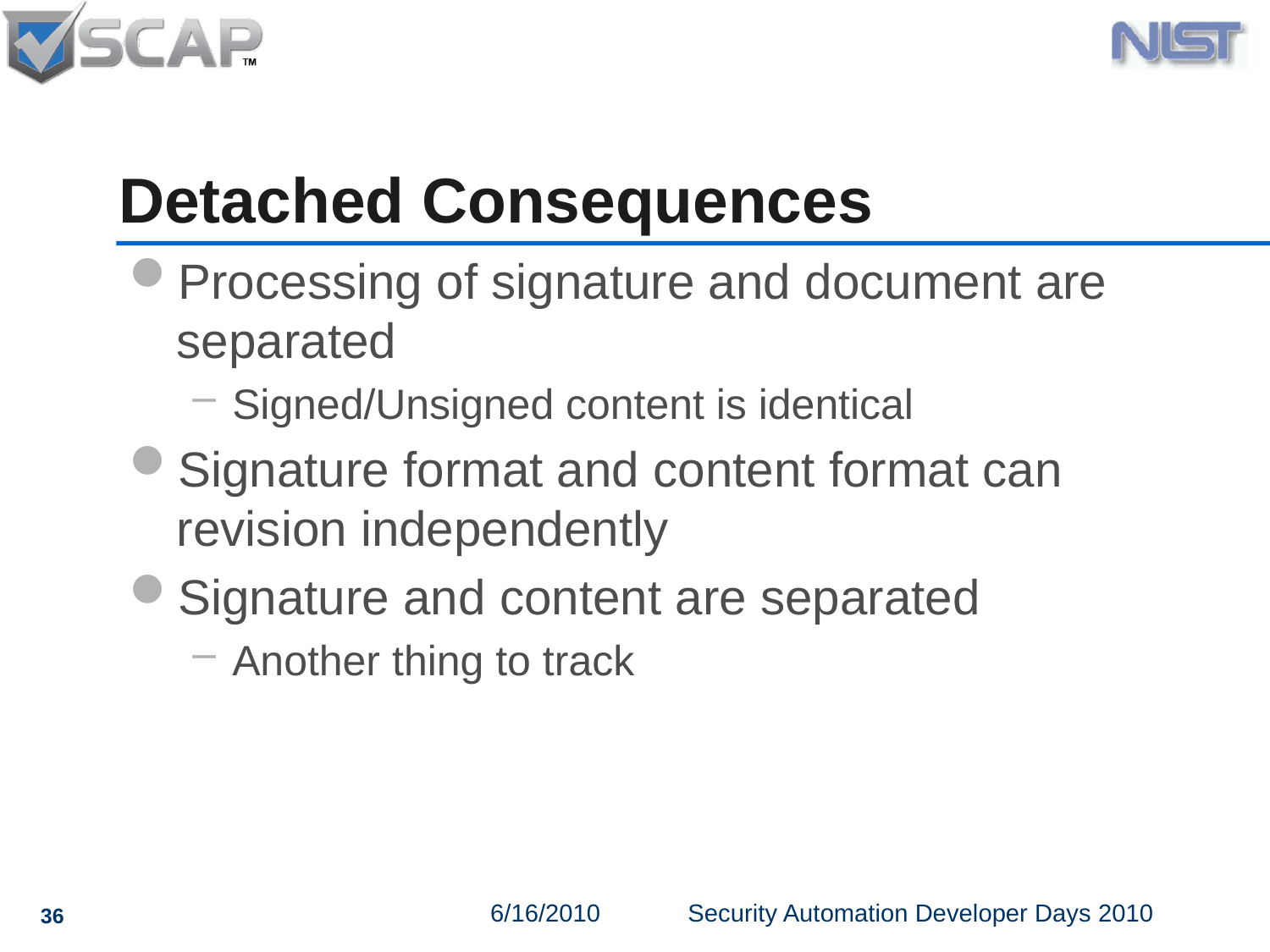

# Detached Consequences
Processing of signature and document are separated
Signed/Unsigned content is identical
Signature format and content format can revision independently
Signature and content are separated
Another thing to track
36
6/16/2010
Security Automation Developer Days 2010